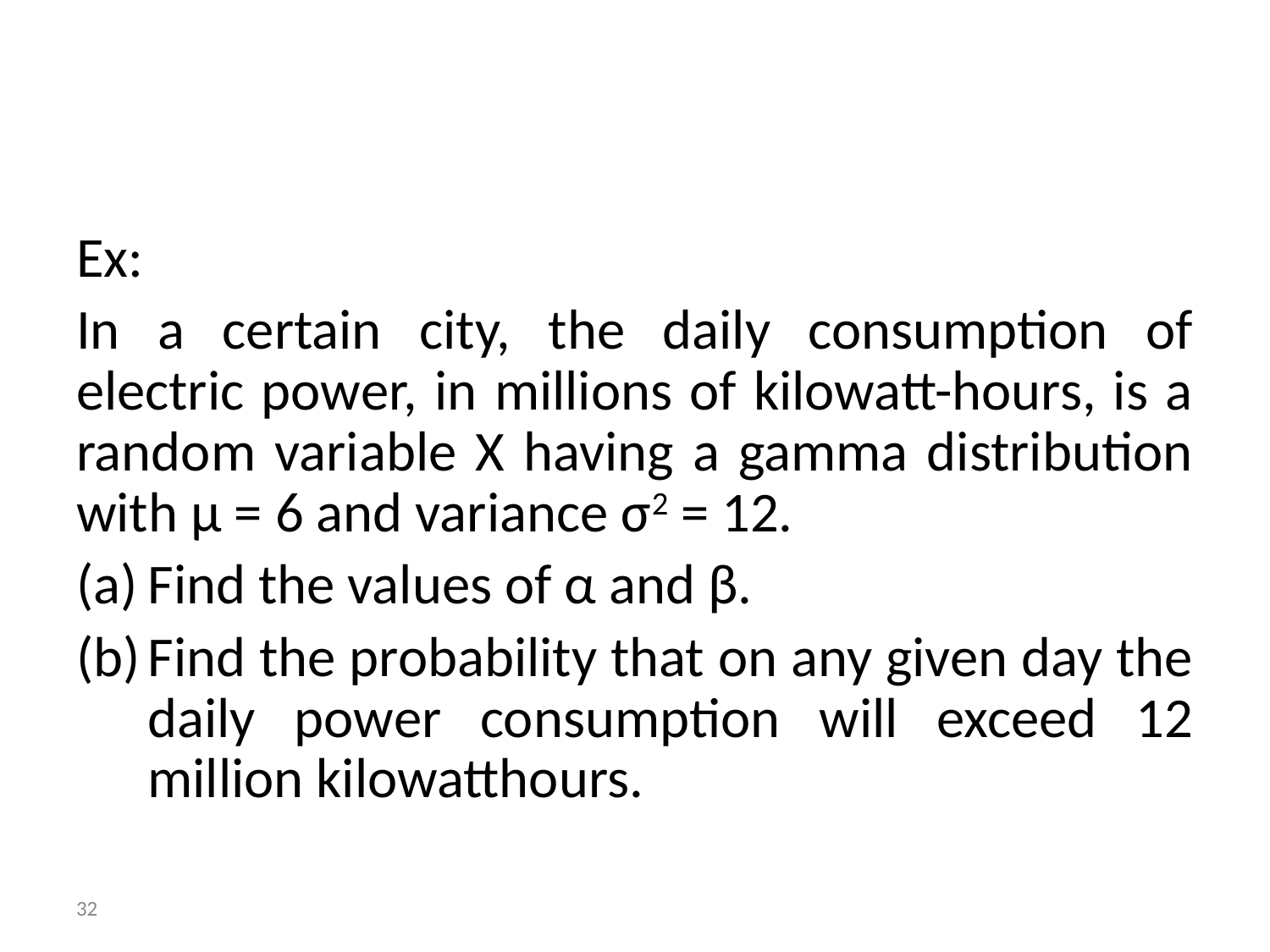

#
Ex:
In a certain city, the daily consumption of electric power, in millions of kilowatt-hours, is a random variable X having a gamma distribution with μ = 6 and variance σ2 = 12.
Find the values of α and β.
Find the probability that on any given day the daily power consumption will exceed 12 million kilowatthours.

32